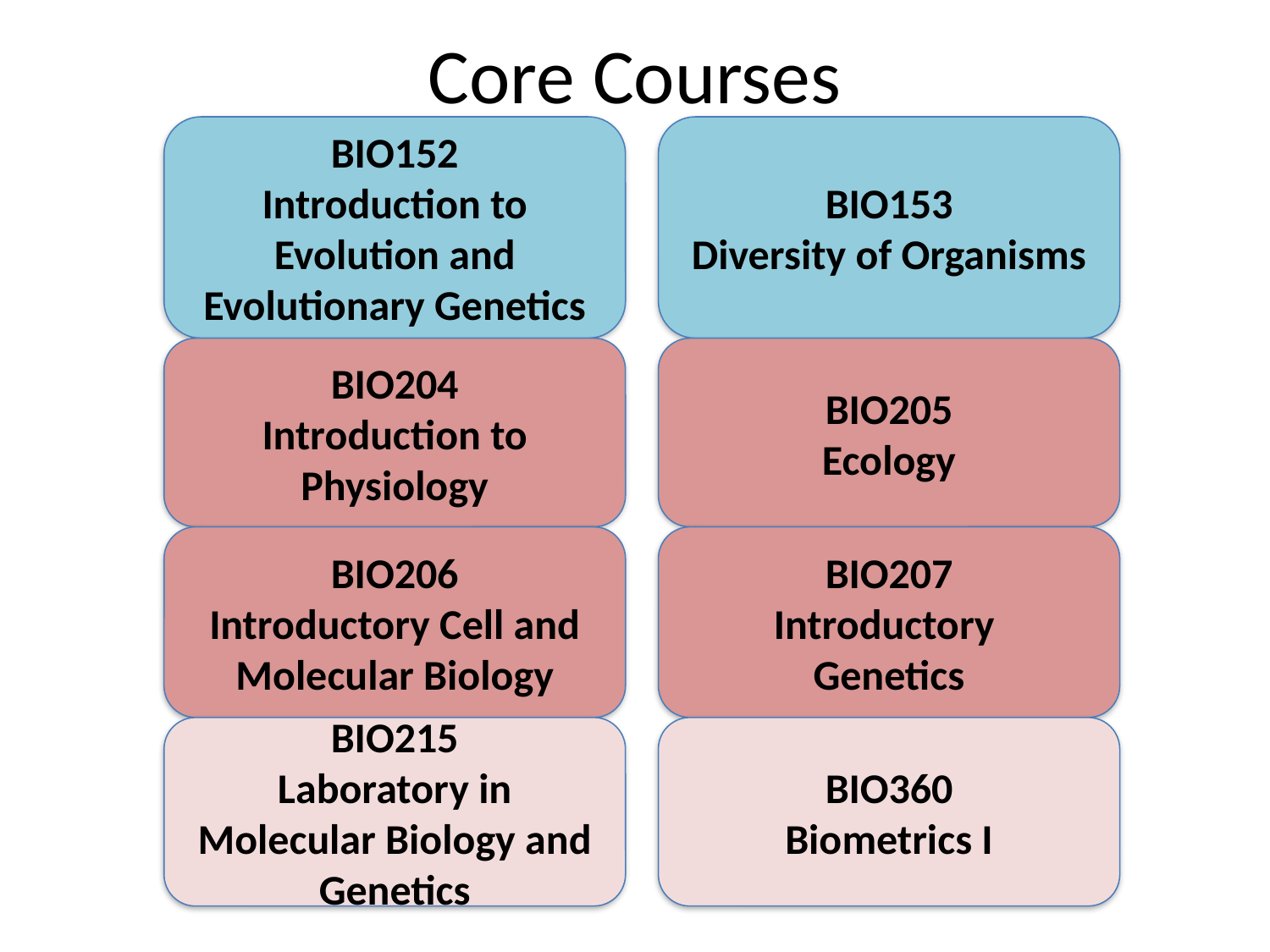

# Core Courses
BIO152
Introduction to Evolution and Evolutionary Genetics
BIO153
Diversity of Organisms
BIO204
Introduction to Physiology
BIO205
Ecology
BIO206
Introductory Cell and Molecular Biology
BIO207
Introductory
Genetics
BIO215
Laboratory in Molecular Biology and Genetics
BIO360
Biometrics I